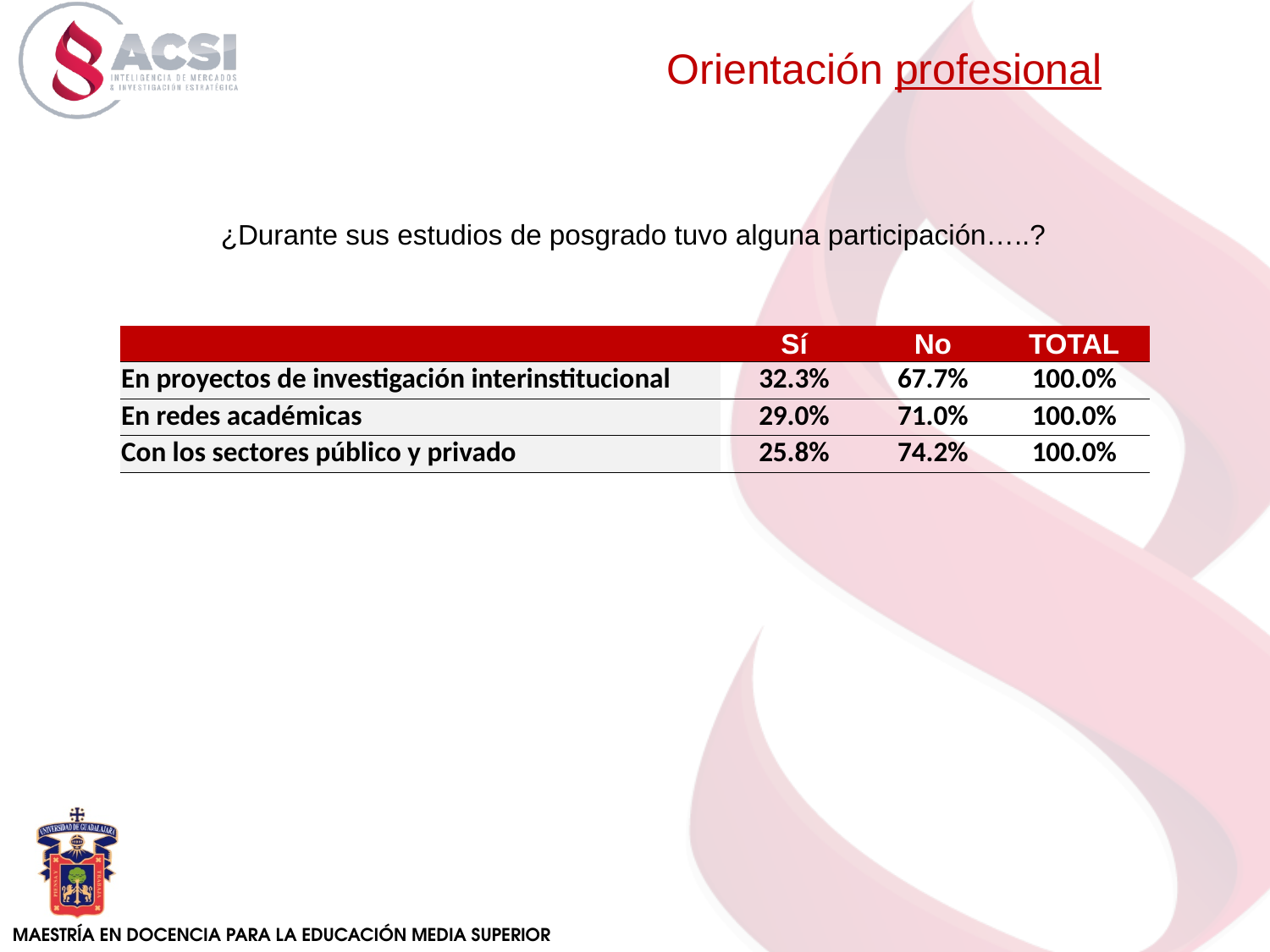

Orientación profesional
¿Durante sus estudios de posgrado tuvo alguna participación…..?
|  | Sí | No | TOTAL |
| --- | --- | --- | --- |
| En proyectos de investigación interinstitucional | 32.3% | 67.7% | 100.0% |
| En redes académicas | 29.0% | 71.0% | 100.0% |
| Con los sectores público y privado | 25.8% | 74.2% | 100.0% |